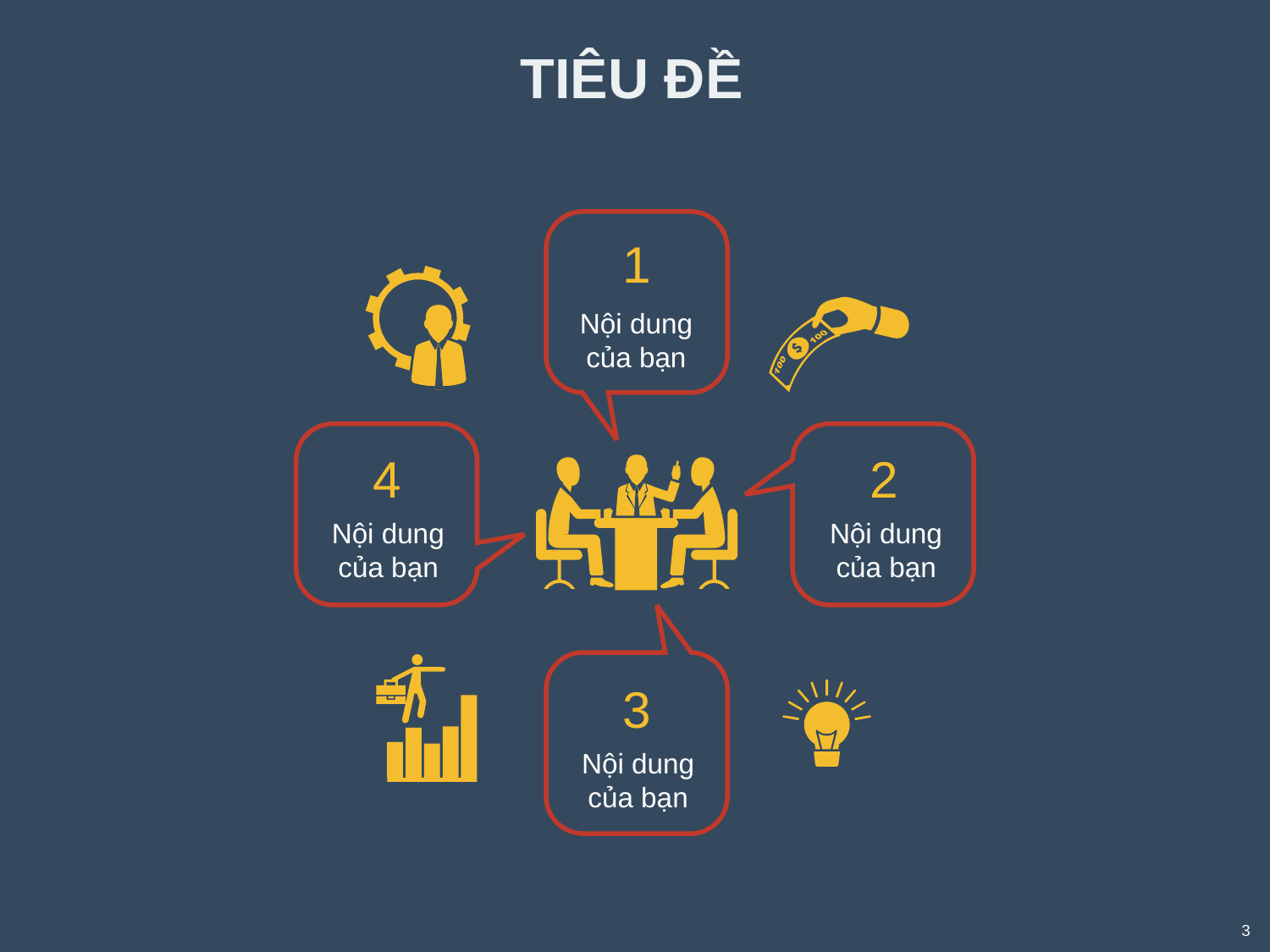

TIÊU ĐỀ

1

Nội dung của bạn

4
2

Nội dung của bạn
Nội dung của bạn

3

Nội dung của bạn
3